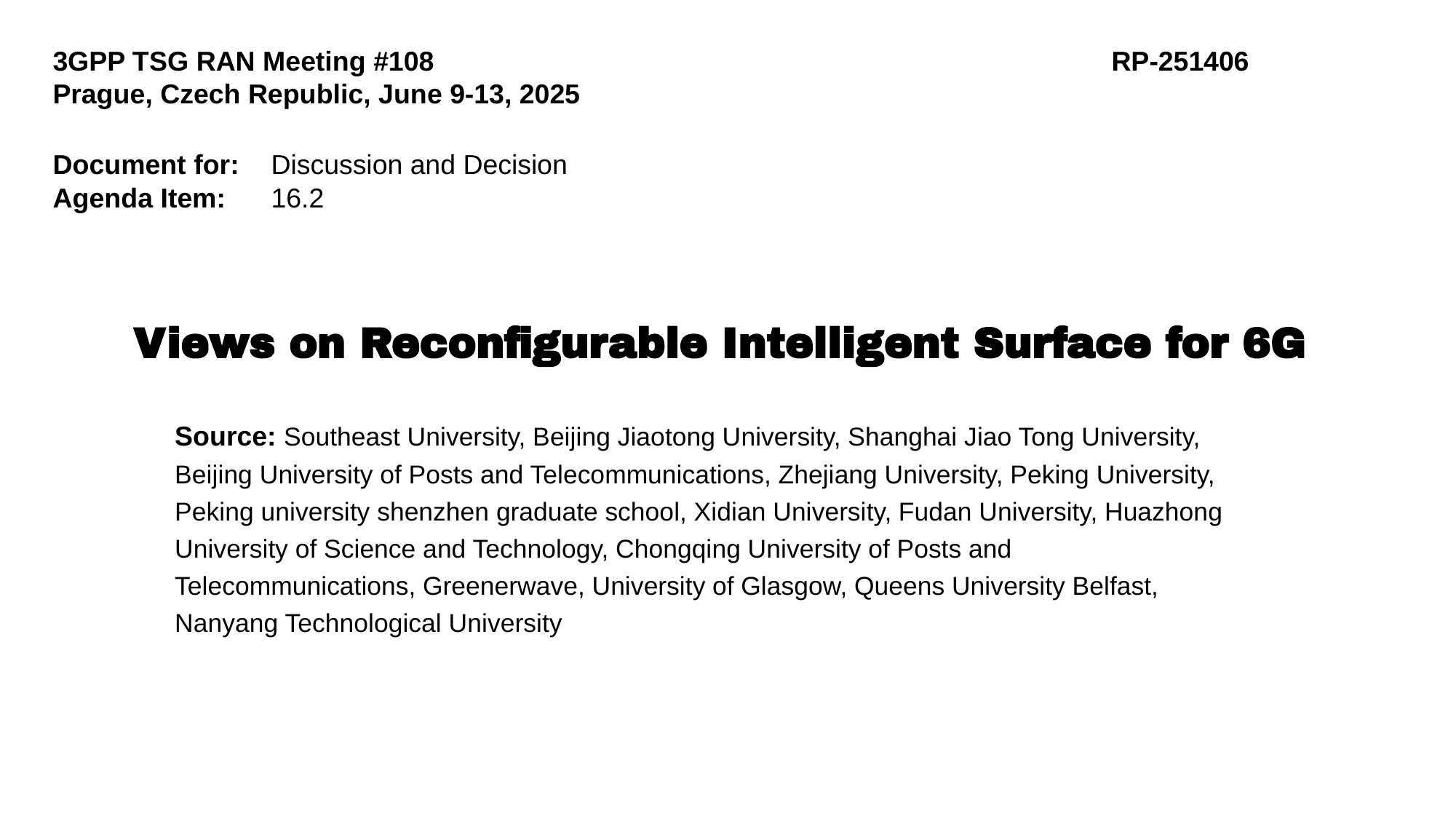

3GPP TSG RAN Meeting #108						          RP-251406
Prague, Czech Republic, June 9-13, 2025
Document for:	Discussion and Decision
Agenda Item:	16.2
# Views on Reconfigurable Intelligent Surface for 6G
Source:	Southeast University, Beijing Jiaotong University, Shanghai Jiao Tong University, Beijing University of Posts and Telecommunications, Zhejiang University, Peking University, Peking university shenzhen graduate school, Xidian University, Fudan University, Huazhong University of Science and Technology, Chongqing University of Posts and Telecommunications, Greenerwave, University of Glasgow, Queens University Belfast, Nanyang Technological University